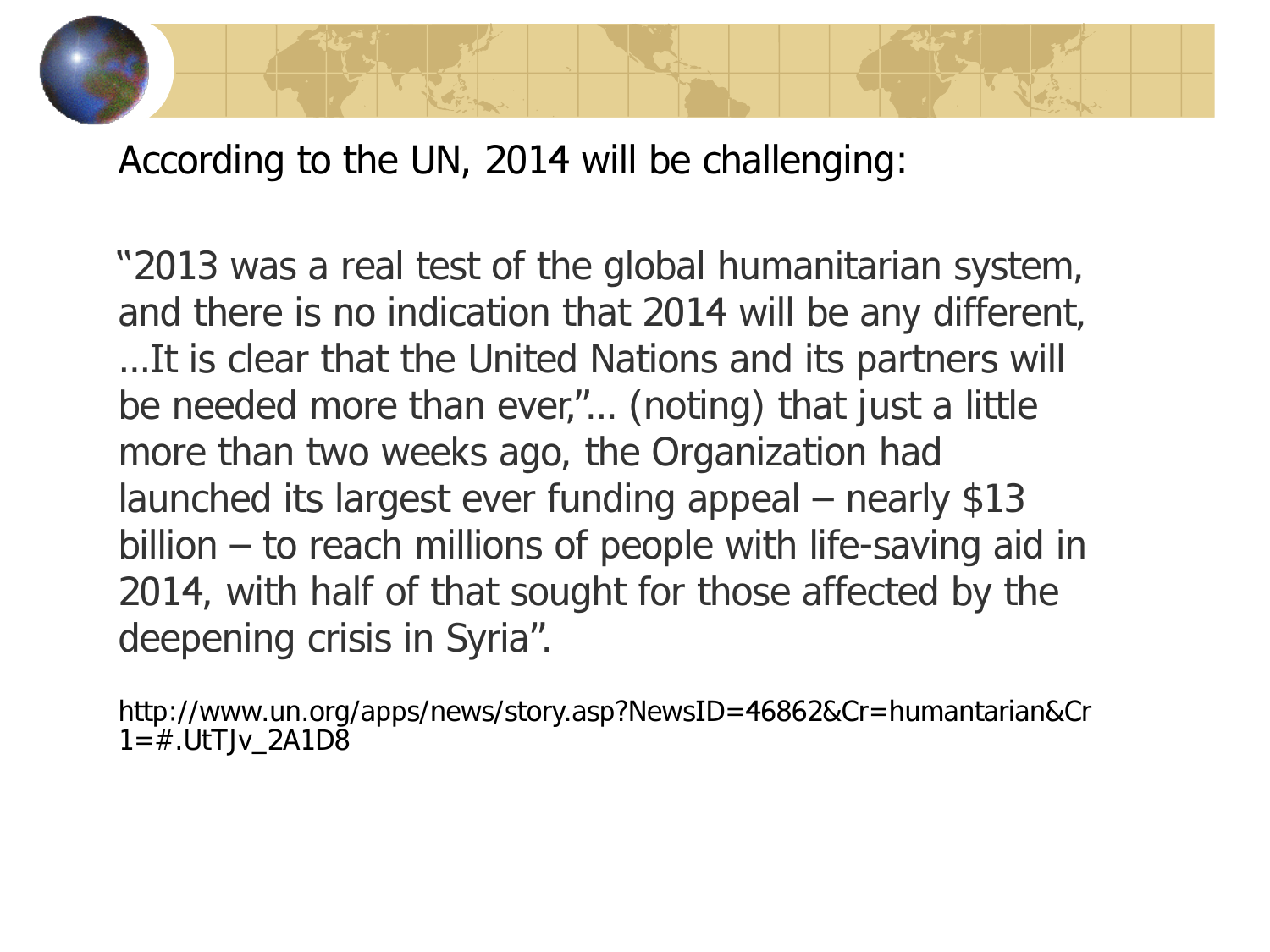

According to the UN, 2014 will be challenging:

“2013 was a real test of the global humanitarian system, and there is no indication that 2014 will be any different,…It is clear that the United Nations and its partners will be needed more than ever,”… (noting) that just a little more than two weeks ago, the Organization had launched its largest ever funding appeal – nearly $13 billion – to reach millions of people with life-saving aid in 2014, with half of that sought for those affected by the deepening crisis in Syria”.

http://www.un.org/apps/news/story.asp?NewsID=46862&Cr=humantarian&Cr1=#.UtTJv_2A1D8